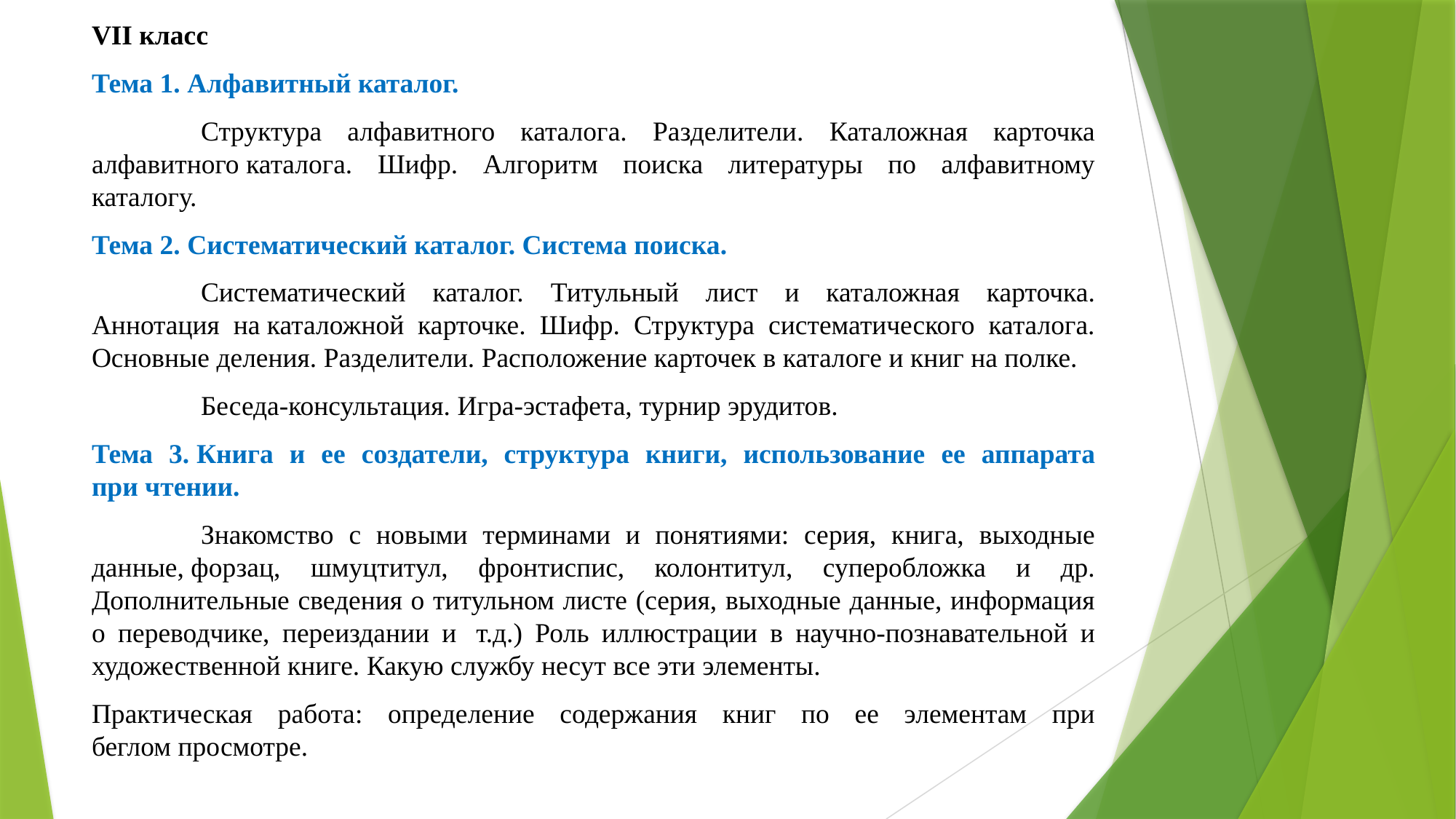

VII класс
Тема 1. Алфавитный каталог.
	Структура алфавитного каталога. Разделители. Каталожная карточка алфавитного каталога. Шифр. Алгоритм поиска литературы по алфавитному каталогу.
Тема 2. Систематический каталог. Система поиска.
	Систематический каталог. Титульный лист и каталожная карточка. Аннотация на каталожной карточке. Шифр. Структура систематического каталога. Основные деления. Разделители. Расположение карточек в каталоге и книг на полке.
	Беседа-консультация. Игра-эстафета, турнир эрудитов.
Тема 3. Книга и ее создатели, структура книги, использование ее аппарата при чтении.
	Знакомство с новыми терминами и понятиями: серия, книга, выходные данные, форзац, шмуцтитул, фронтиспис, колонтитул, суперобложка и др. Дополнительные сведения о титульном листе (серия, выходные данные, информация о переводчике, переиздании и  т.д.) Роль иллюстрации в научно-познавательной и художественной книге. Какую службу несут все эти элементы.
Практическая работа: определение содержания книг по ее элементам при беглом просмотре.